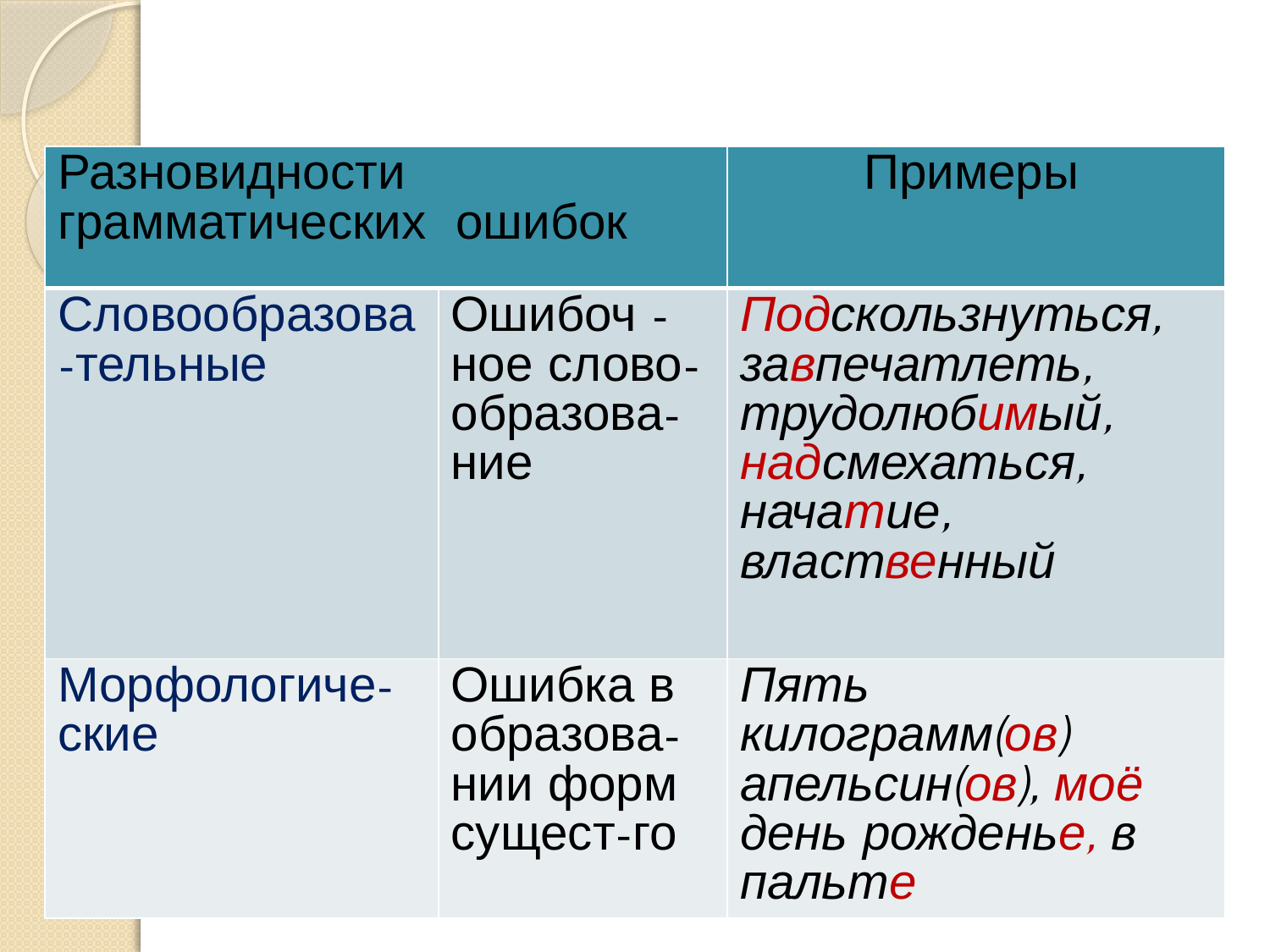

#
| Разновидности грамматических ошибок |  | Примеры |
| --- | --- | --- |
| Словообразова-тельные | Ошибоч - ное слово- образова-ние | Подскользнуться, завпечатлеть, трудолюбимый, надсмехаться, начатие, влаственный |
| Морфологиче-ские | Ошибка в образова-нии форм сущест-го | Пять килограмм(ов) апельсин(ов), моё день рожденье, в пальте |